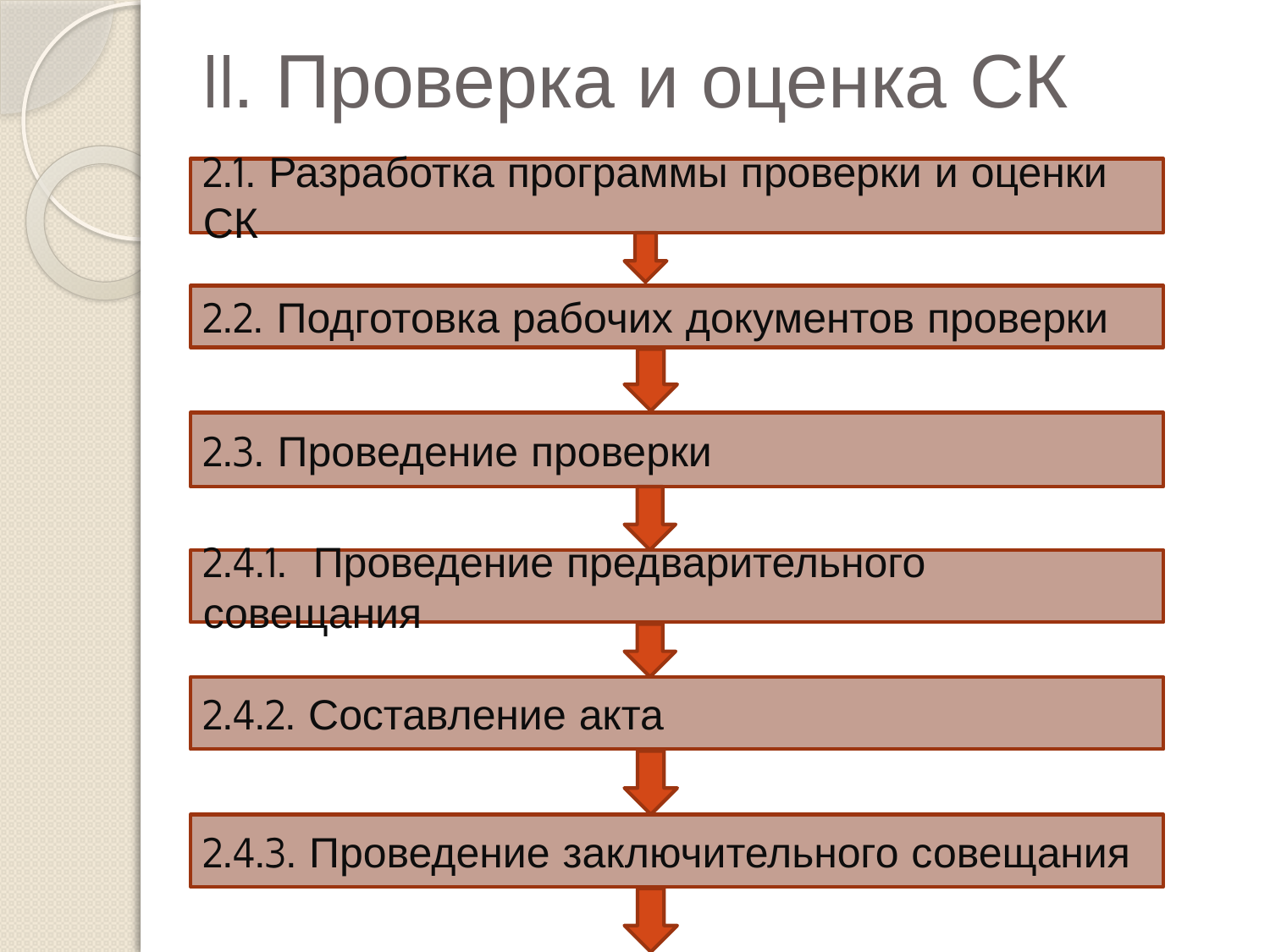

# II. Проверка и оценка СК
2.1. Разработка программы проверки и оценки СК

2.2. Подготовка рабочих документов проверки

2.3. Проведение проверки

2.4.1.  Проведение предварительного совещания

2.4.2. Составление акта

2.4.3. Проведение заключительного совещания